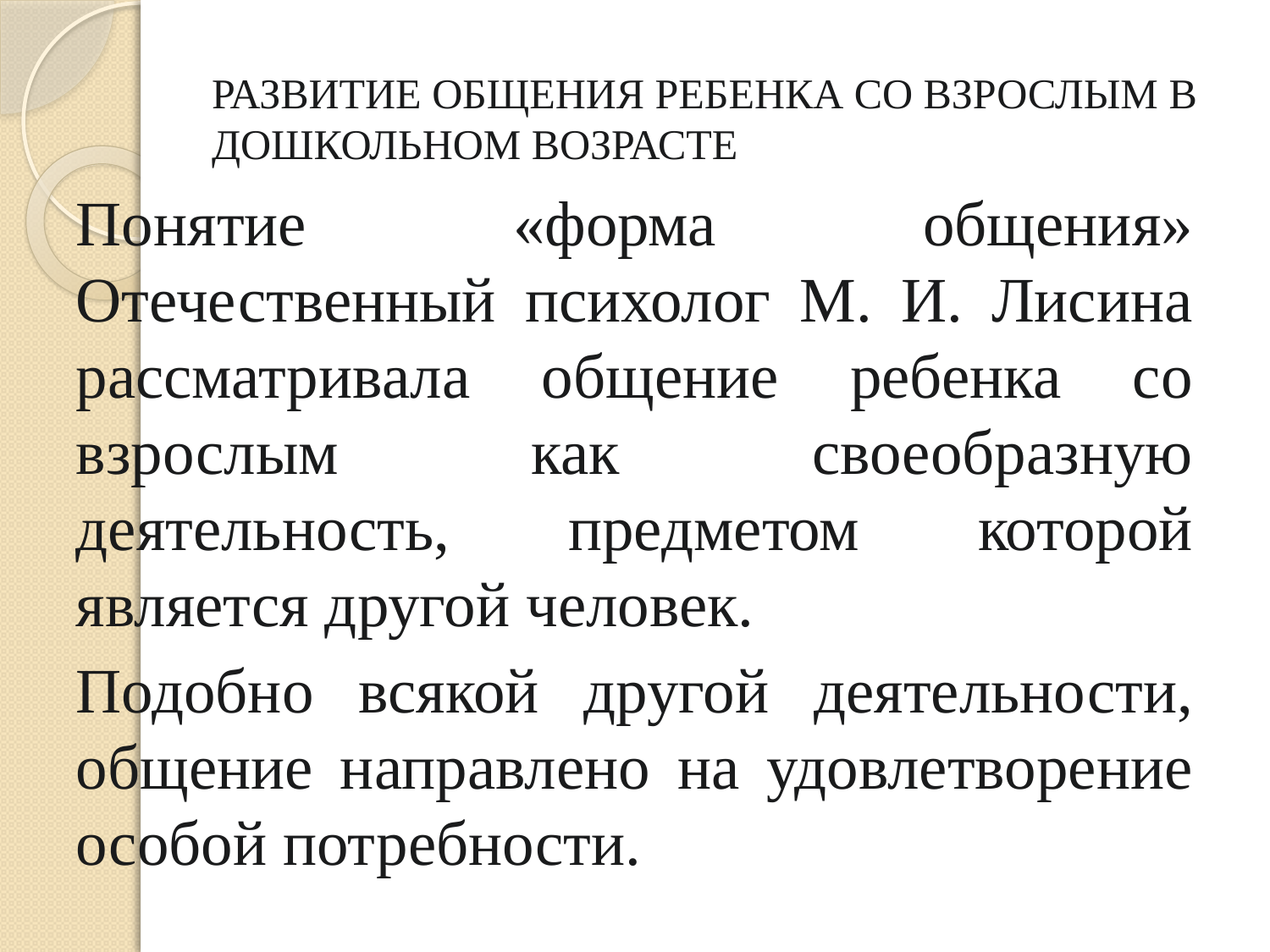

# РАЗВИТИЕ ОБЩЕНИЯ РЕБЕНКА СО ВЗРОСЛЫМ В ДОШКОЛЬНОМ ВОЗРАСТЕ
Понятие «форма общения» Отечественный психолог М. И. Лисина рассматривала общение ребенка со взрослым как своеобразную деятельность, предметом которой является другой человек.
Подобно всякой другой деятельности, общение направлено на удовлетворение особой потребности.